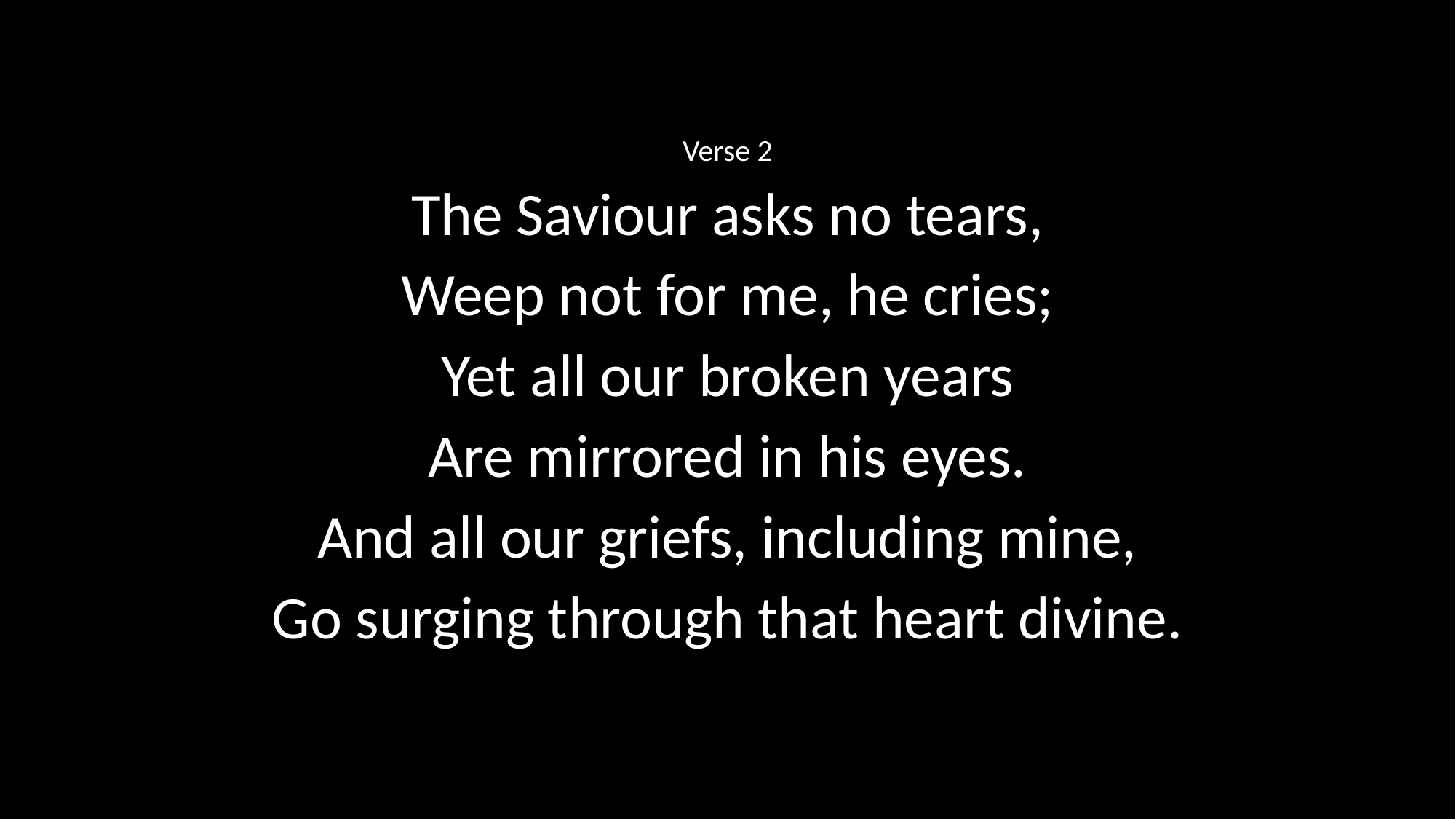

Verse 2
The Saviour asks no tears,
Weep not for me, he cries;
Yet all our broken years
Are mirrored in his eyes.
And all our griefs, including mine,
Go surging through that heart divine.